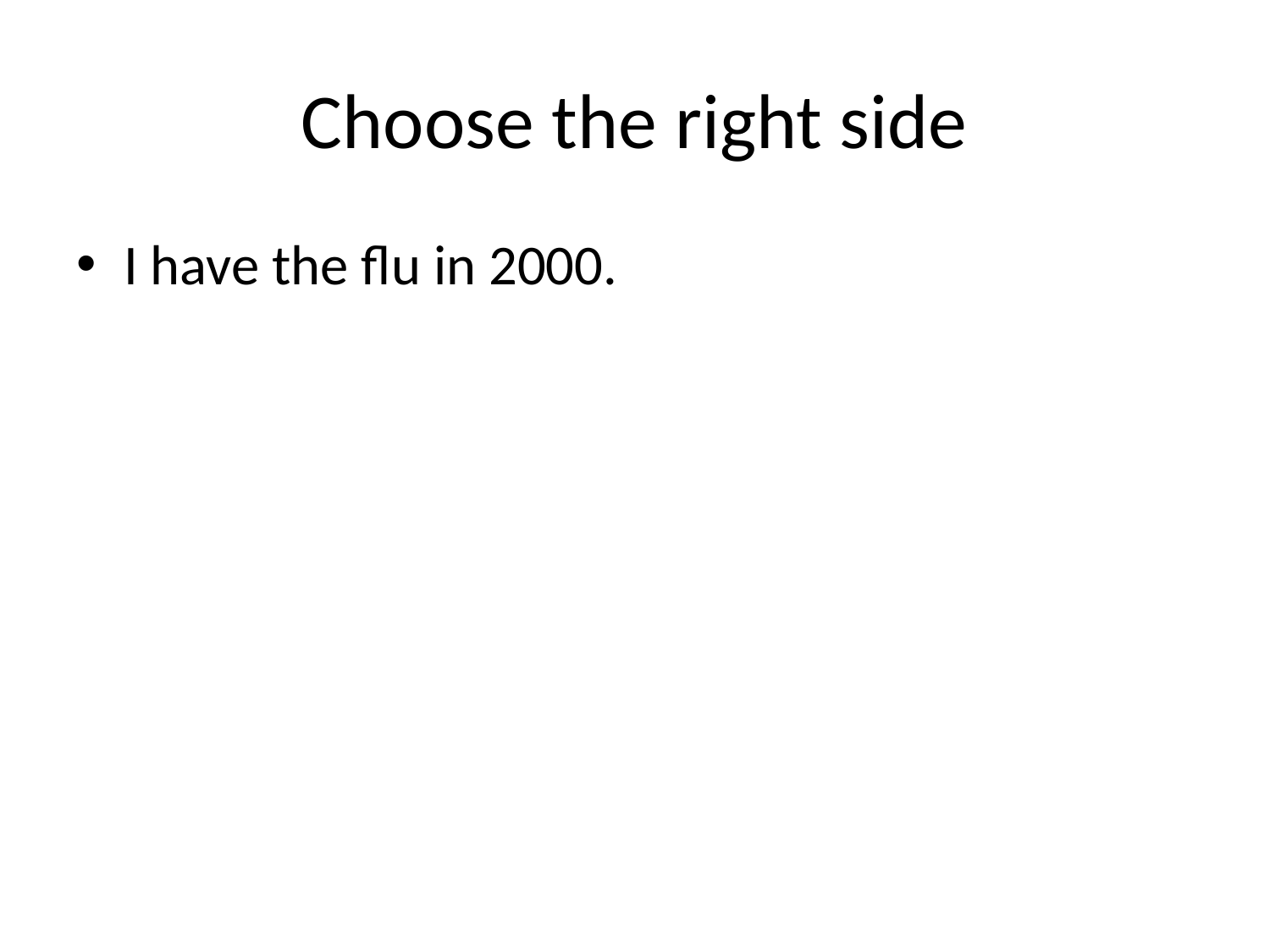

# Choose the right side
I have the flu in 2000.